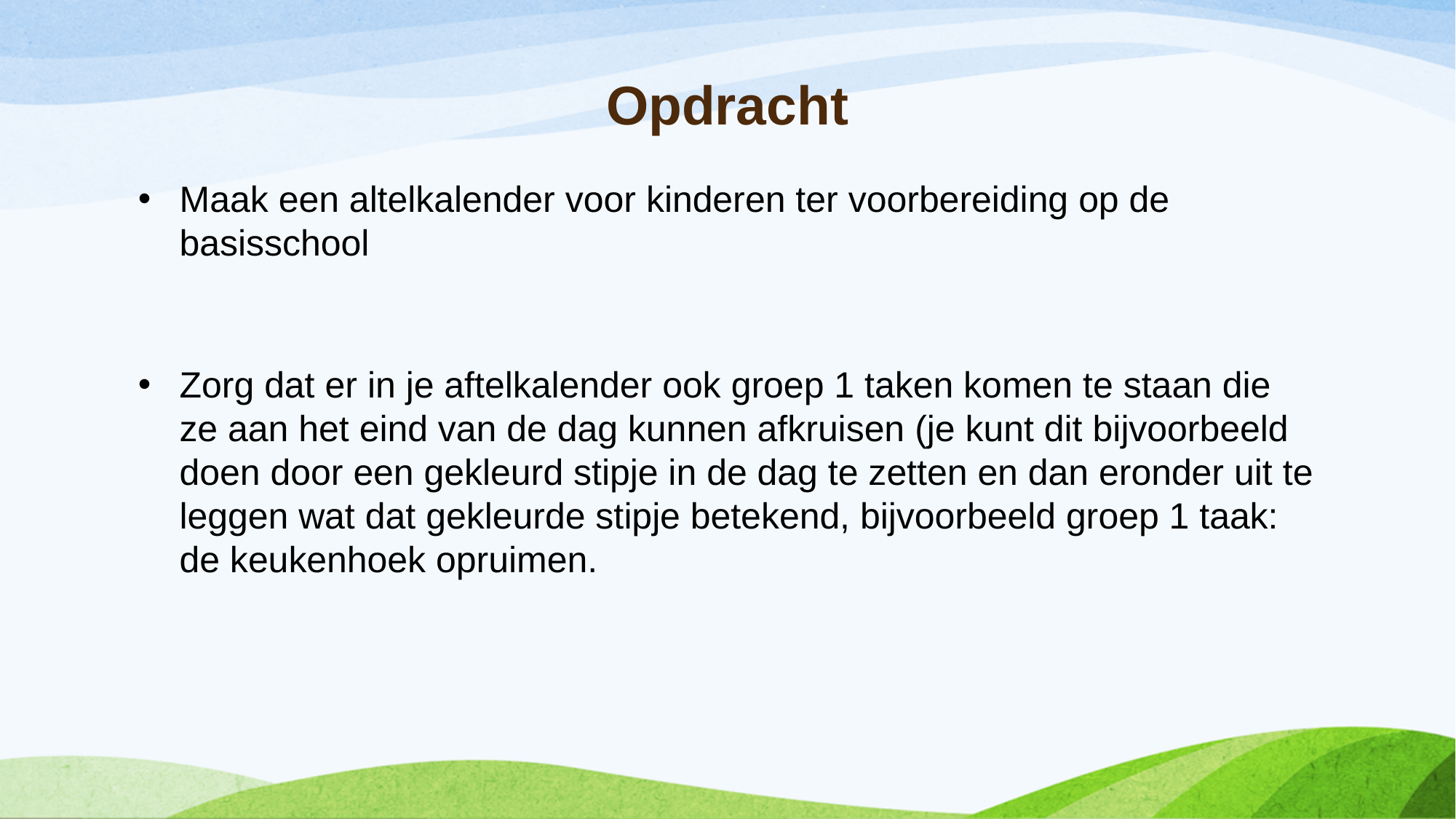

# Opdracht
Maak een altelkalender voor kinderen ter voorbereiding op de basisschool

Zorg dat er in je aftelkalender ook groep 1 taken komen te staan die ze aan het eind van de dag kunnen afkruisen (je kunt dit bijvoorbeeld doen door een gekleurd stipje in de dag te zetten en dan eronder uit te leggen wat dat gekleurde stipje betekend, bijvoorbeeld groep 1 taak: de keukenhoek opruimen.